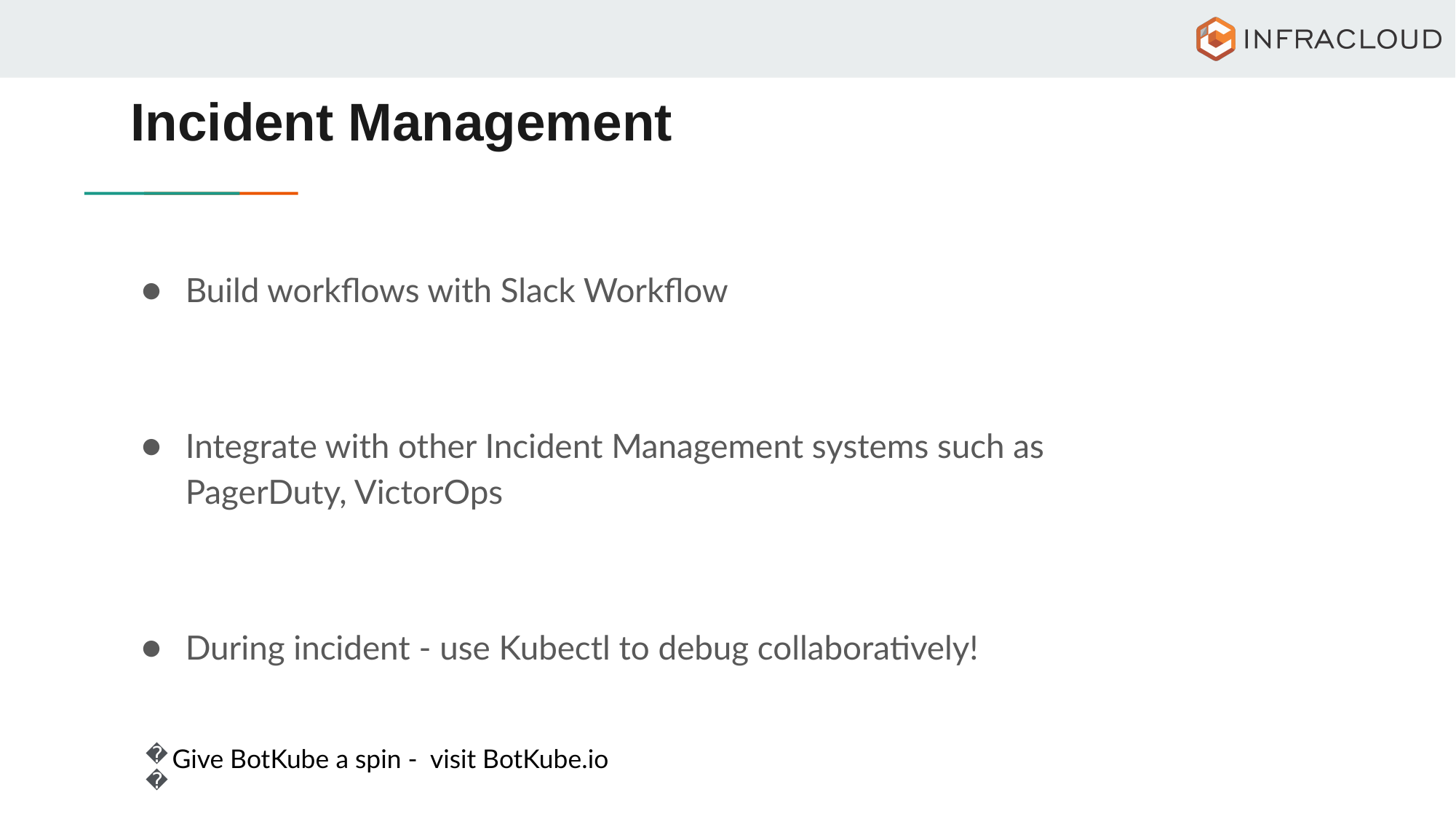

# Incident Management
Build workflows with Slack Workflow

Integrate with other Incident Management systems such as PagerDuty, VictorOps

During incident - use Kubectl to debug collaboratively!
💡
Give BotKube a spin -  visit BotKube.io